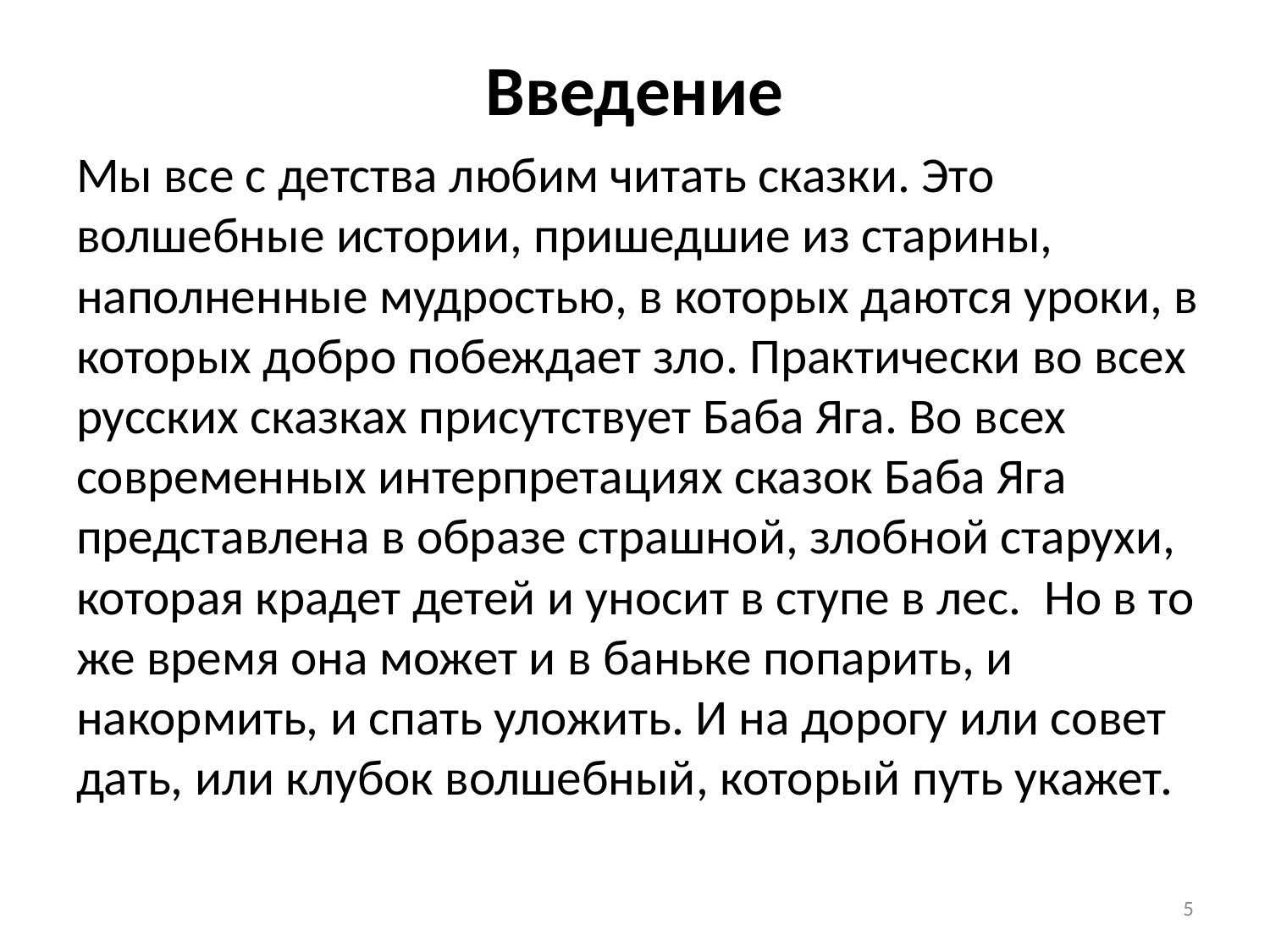

# Введение
Мы все с детства любим читать сказки. Это волшебные истории, пришедшие из старины, наполненные мудростью, в которых даются уроки, в которых добро побеждает зло. Практически во всех русских сказках присутствует Баба Яга. Во всех современных интерпретациях сказок Баба Яга представлена в образе страшной, злобной старухи, которая крадет детей и уносит в ступе в лес.  Но в то же время она может и в баньке попарить, и накормить, и спать уложить. И на дорогу или совет дать, или клубок волшебный, который путь укажет.
5